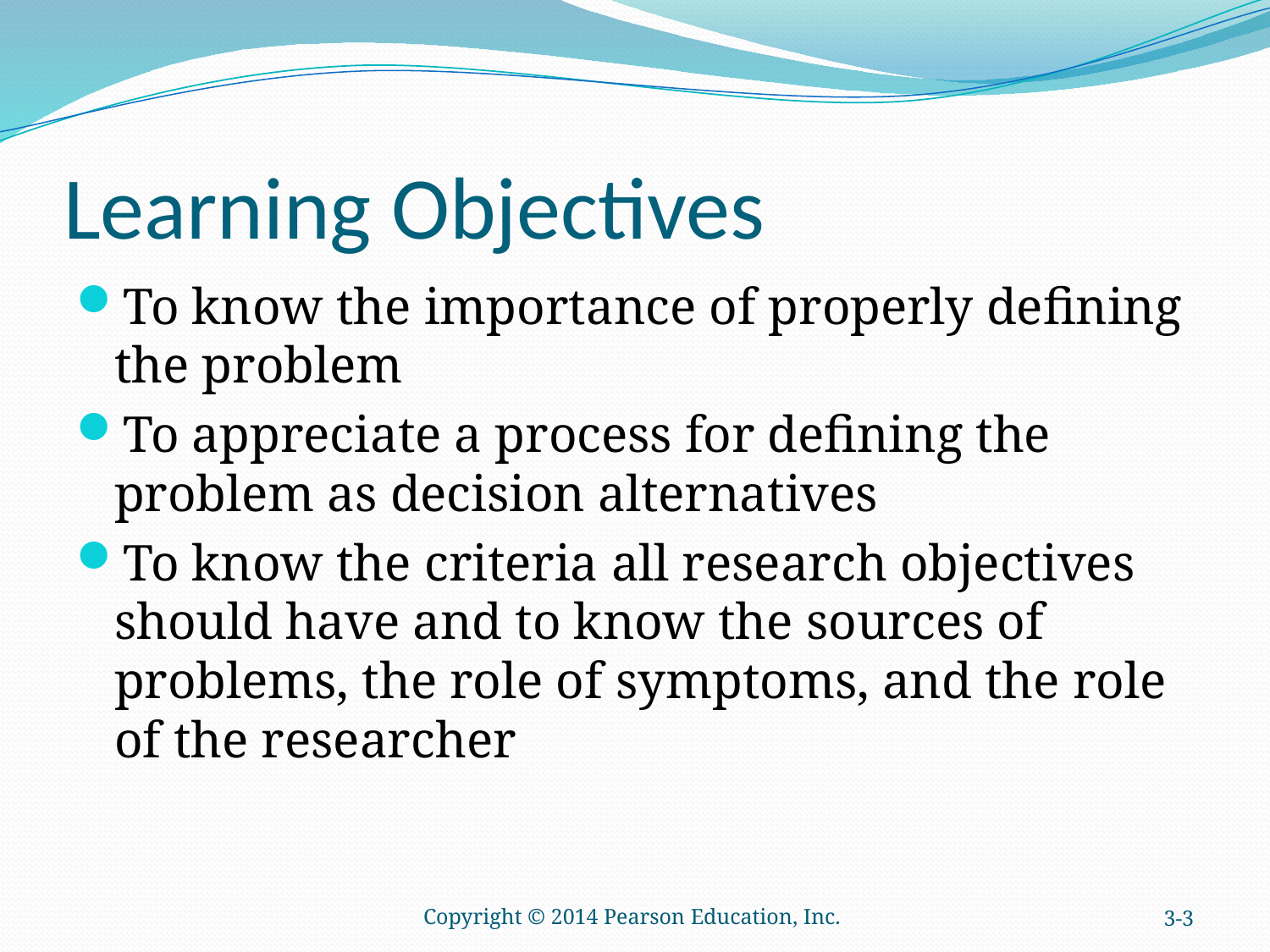

# Learning Objectives
To know the importance of properly defining the problem
To appreciate a process for defining the problem as decision alternatives
To know the criteria all research objectives should have and to know the sources of problems, the role of symptoms, and the role of the researcher